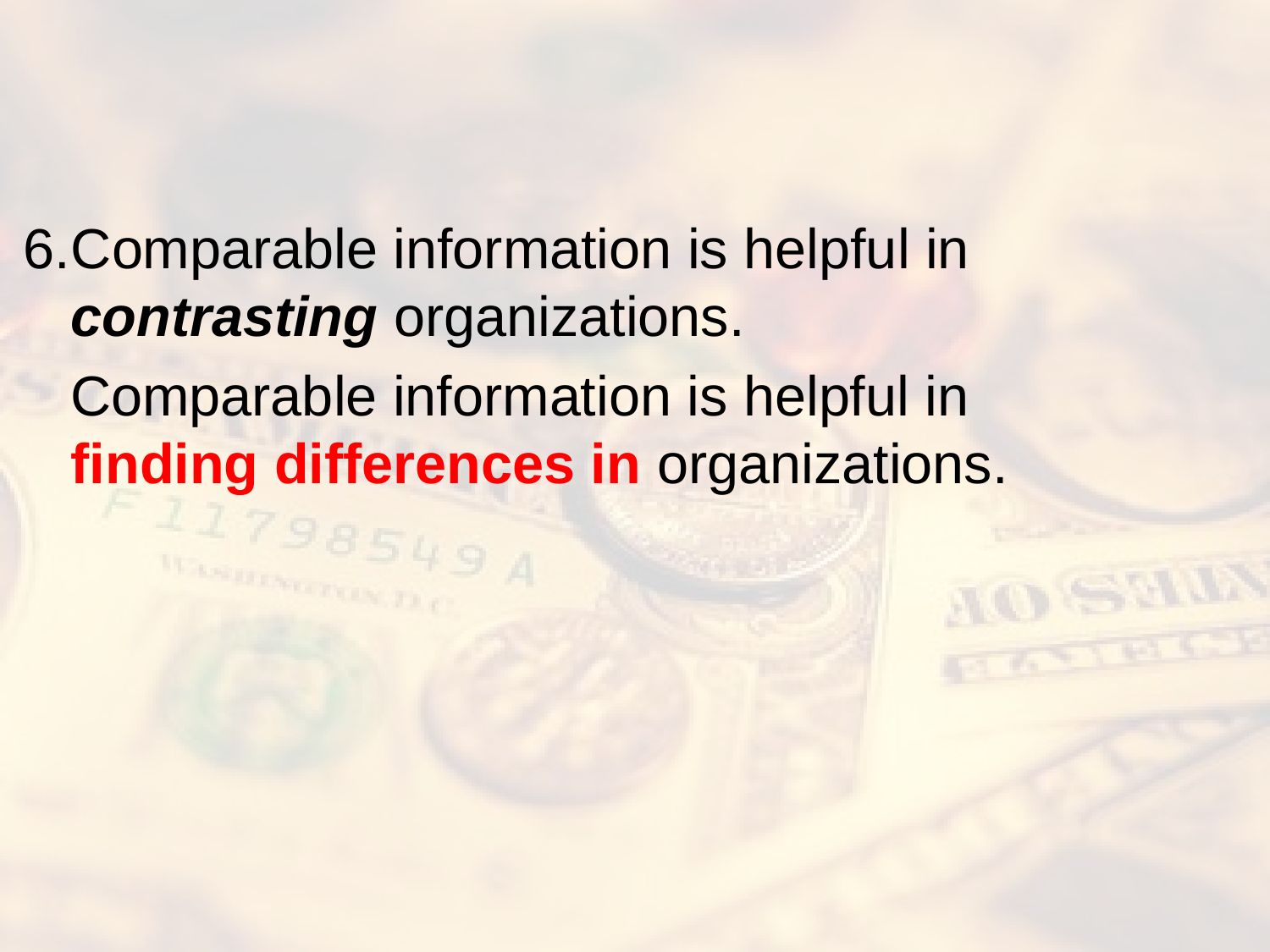

#
6.	Comparable information is helpful in contrasting organizations.
   Comparable information is helpful in  finding differences in organizations.